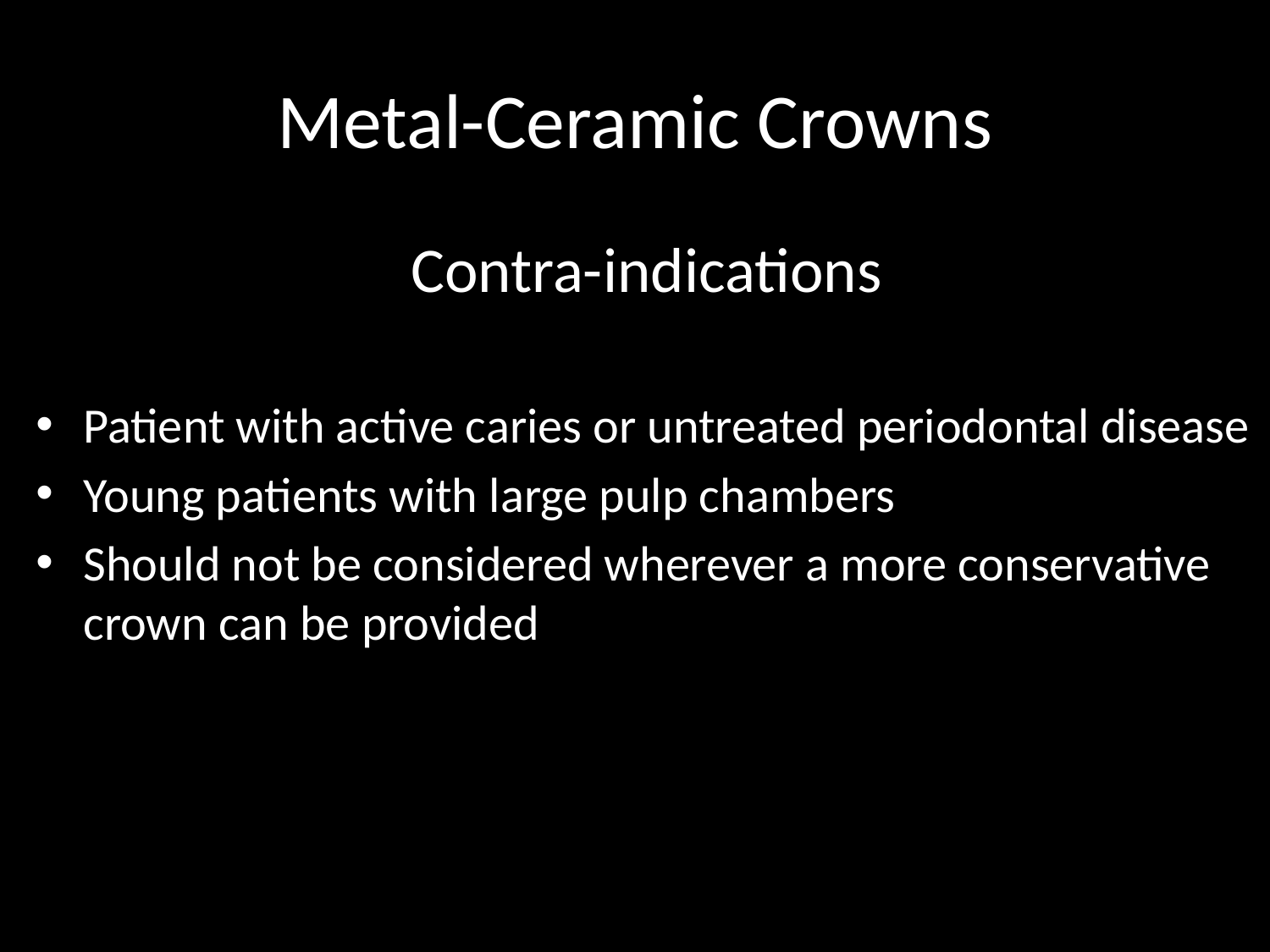

# Metal-Ceramic Crowns
Contra-indications

Patient with active caries or untreated periodontal disease
Young patients with large pulp chambers
Should not be considered wherever a more conservative crown can be provided